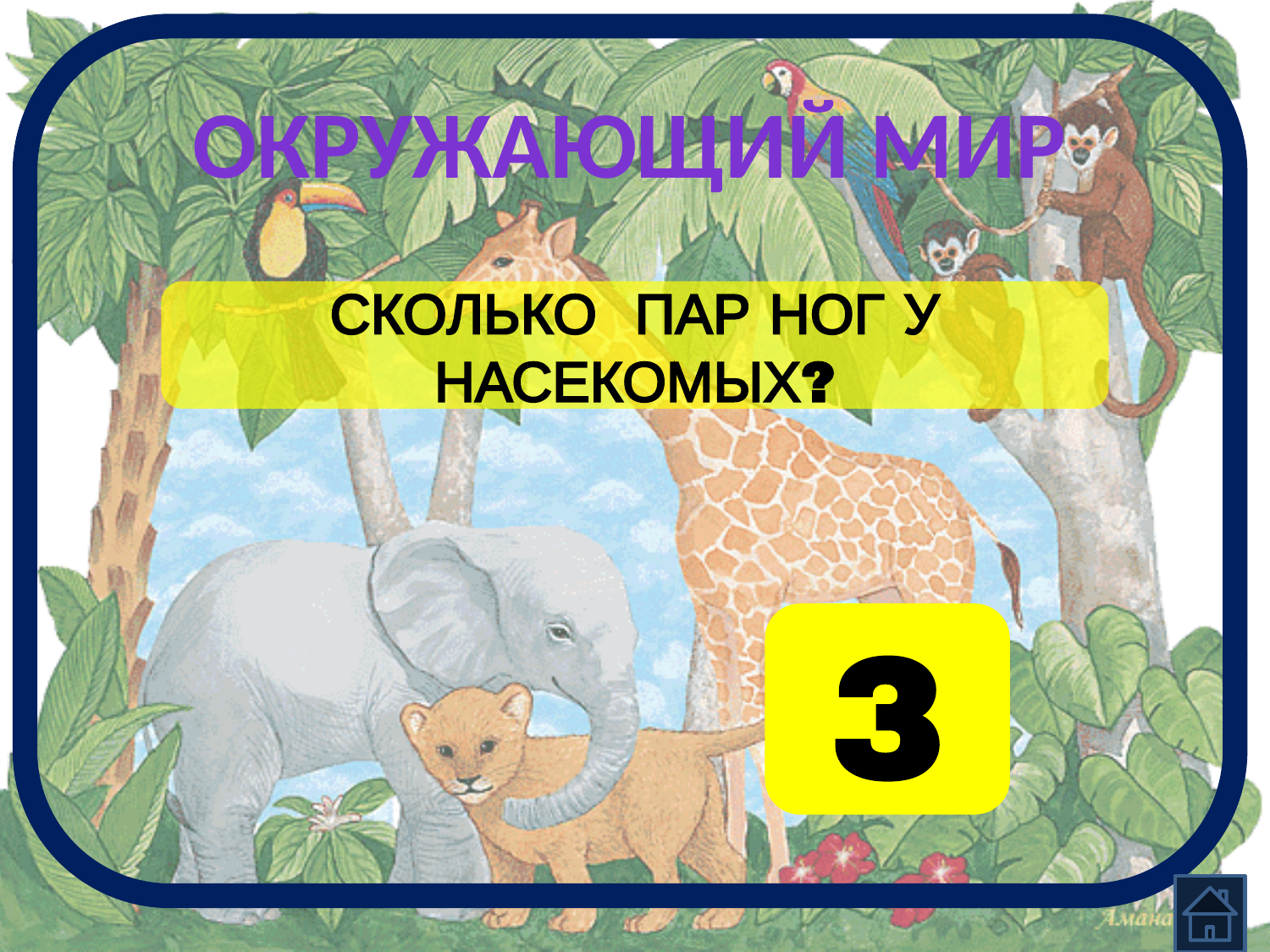

ОКРУЖАЮЩИЙ МИР
СКОЛЬКО  ПАР НОГ У НАСЕКОМЫХ?
3